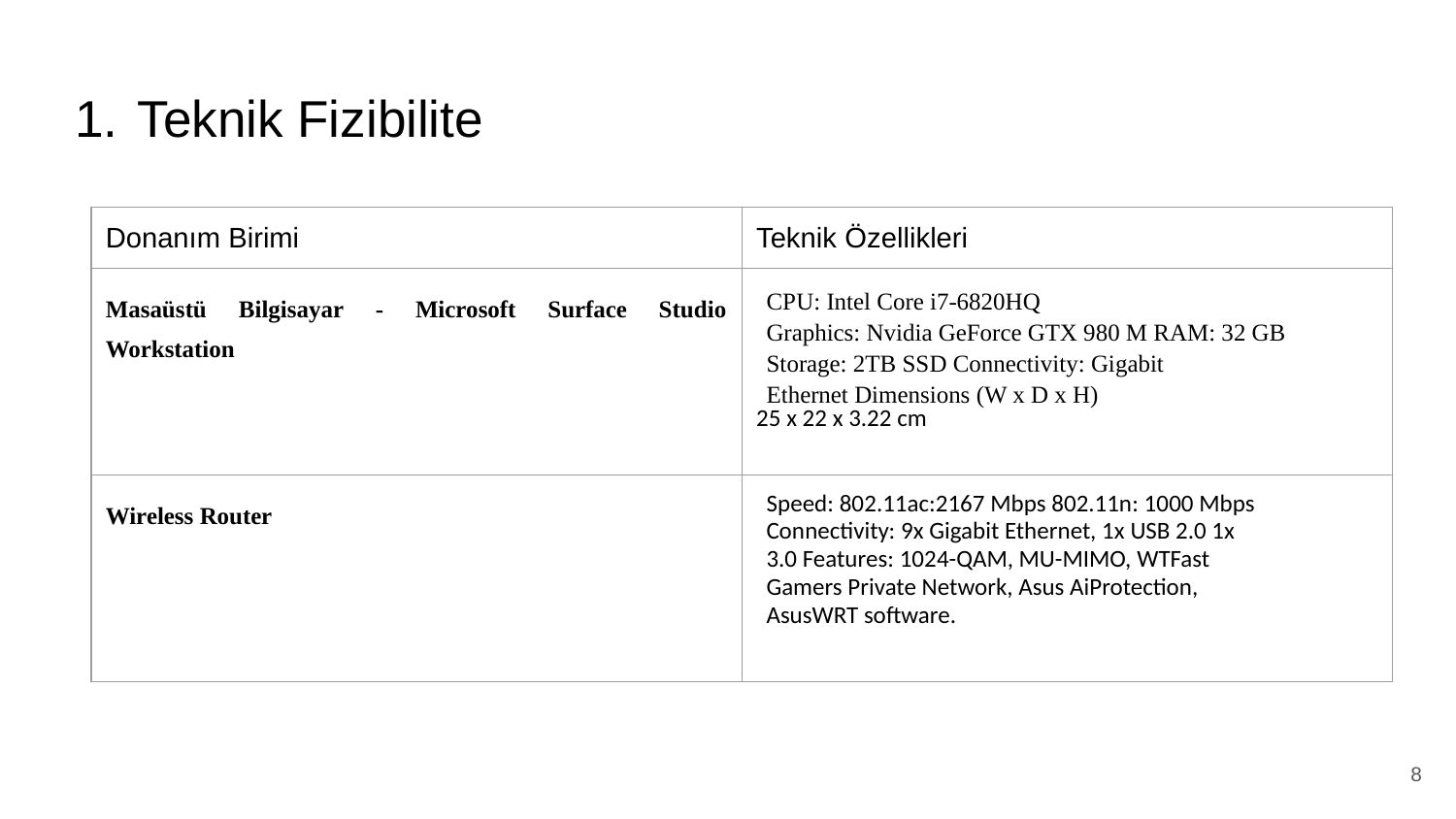

# Teknik Fizibilite

| Donanım Birimi | Teknik Özellikleri |
| --- | --- |
| Masaüstü Bilgisayar - Microsoft Surface Studio Workstation | CPU: Intel Core i7-6820HQ Graphics: Nvidia GeForce GTX 980 M RAM: 32 GB Storage: 2TB SSD Connectivity: Gigabit Ethernet Dimensions (W x D x H) 25 x 22 x 3.22 cm |
| Wireless Router | Speed: 802.11ac:2167 Mbps 802.11n: 1000 Mbps Connectivity: 9x Gigabit Ethernet, 1x USB 2.0 1x 3.0 Features: 1024-QAM, MU-MIMO, WTFast Gamers Private Network, Asus AiProtection, AsusWRT software. |
8